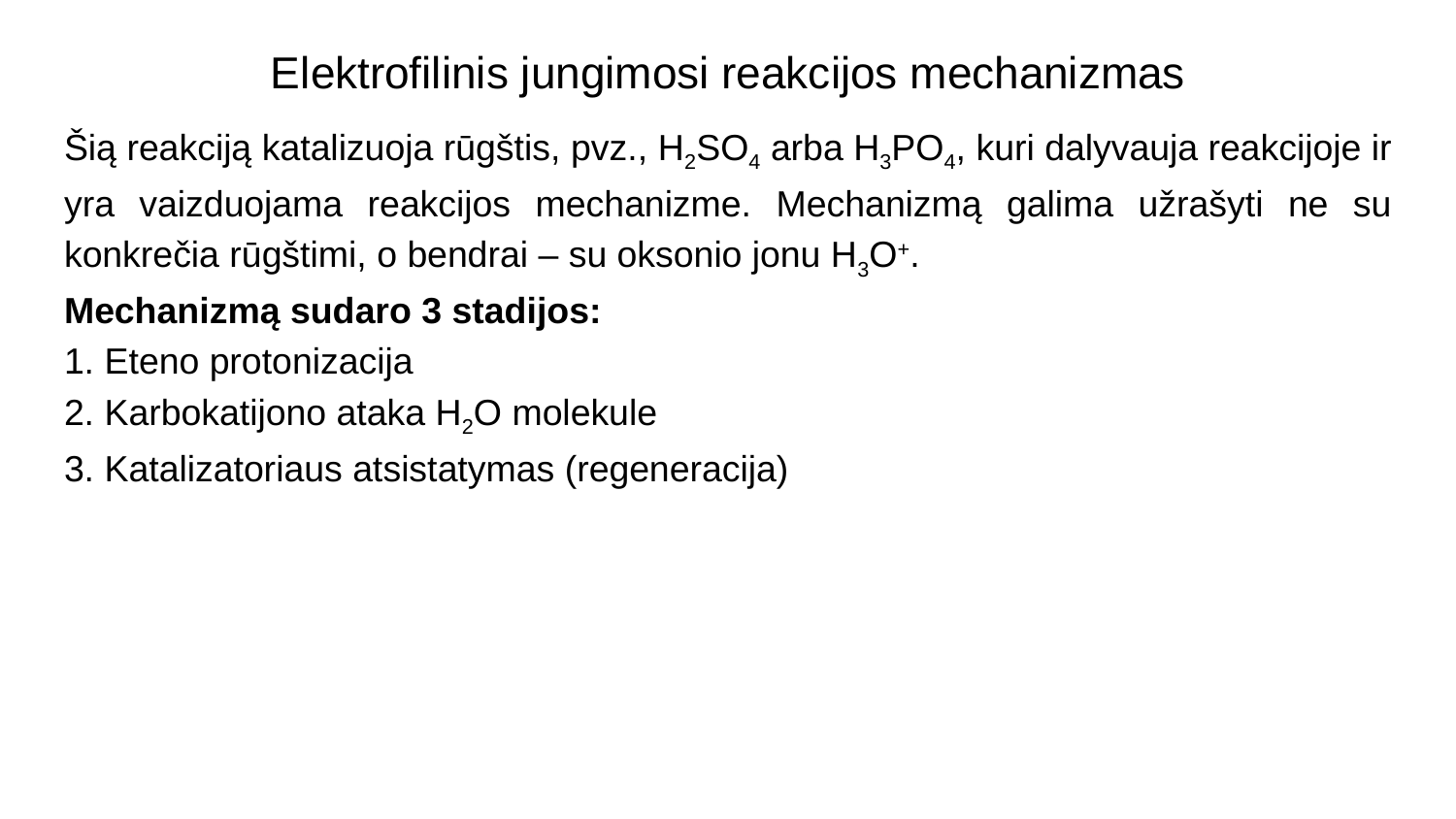

# Elektrofilinis jungimosi reakcijos mechanizmas

Šią reakciją katalizuoja rūgštis, pvz., H2SO4 arba H3PO4, kuri dalyvauja reakcijoje ir yra vaizduojama reakcijos mechanizme. Mechanizmą galima užrašyti ne su konkrečia rūgštimi, o bendrai – su oksonio jonu H3O+.
Mechanizmą sudaro 3 stadijos:
1. Eteno protonizacija
2. Karbokatijono ataka H2O molekule
3. Katalizatoriaus atsistatymas (regeneracija)